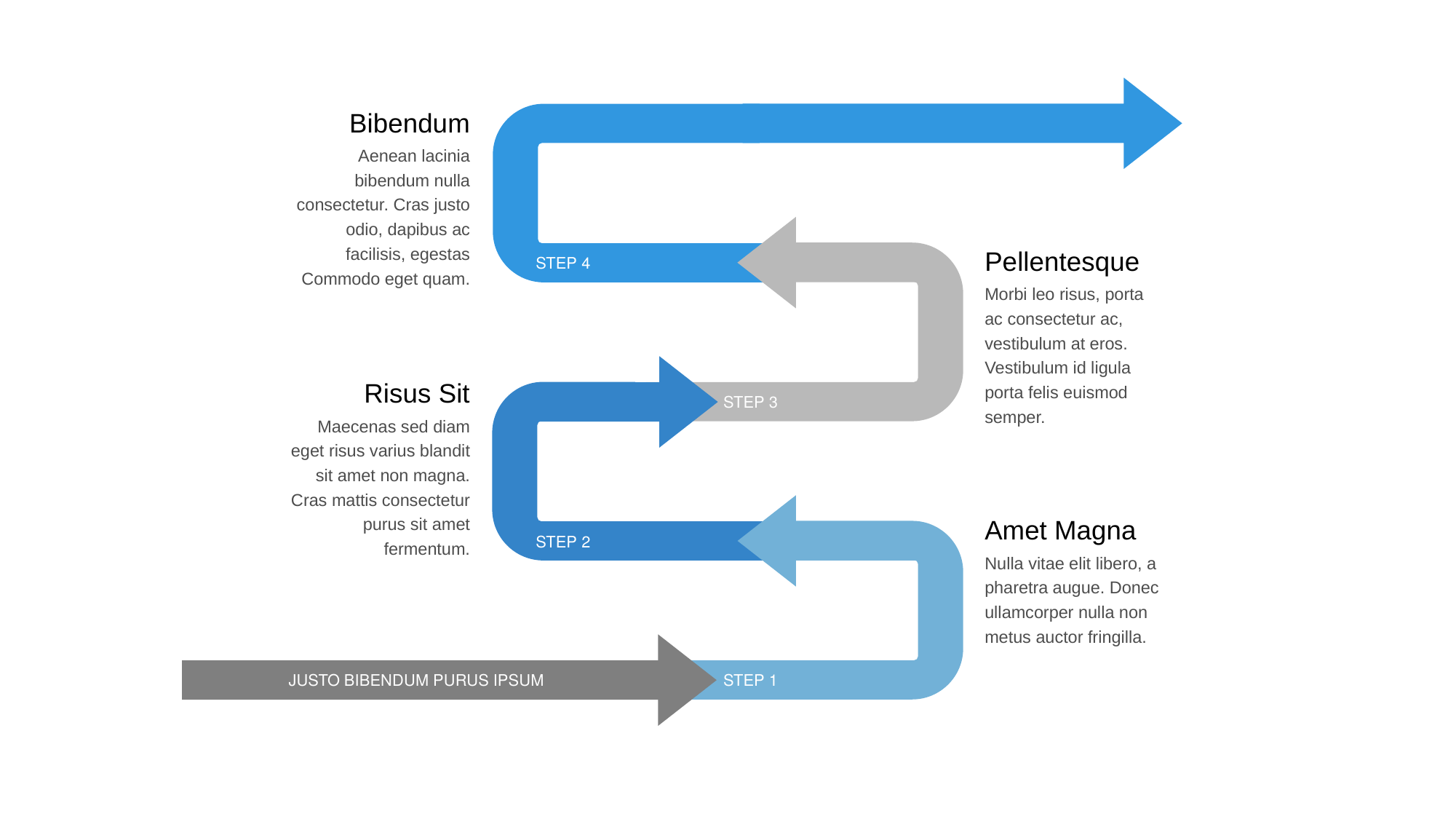

Bibendum
Aenean lacinia bibendum nulla consectetur. Cras justo odio, dapibus ac facilisis, egestas Commodo eget quam.
Pellentesque
Morbi leo risus, porta ac consectetur ac, vestibulum at eros. Vestibulum id ligula porta felis euismod semper.
Risus Sit
Maecenas sed diam eget risus varius blandit sit amet non magna. Cras mattis consectetur purus sit amet fermentum.
Amet Magna
Nulla vitae elit libero, a pharetra augue. Donec ullamcorper nulla non metus auctor fringilla.

Step 4
Step 3
Step 2
Step 1
Justo Bibendum Purus Ipsum
Step 4
Step 2
Step 1